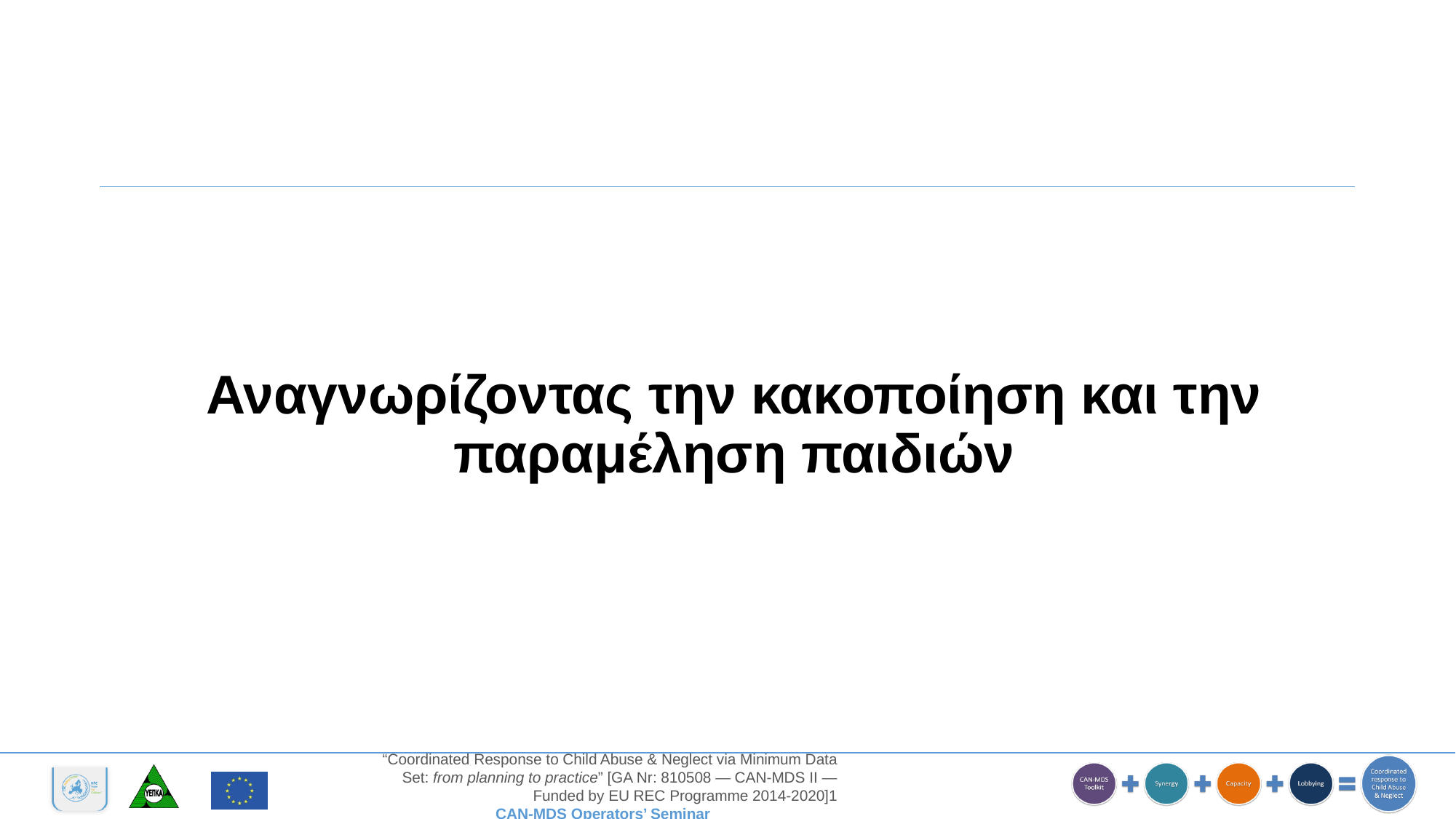

# Αναγνωρίζοντας την κακοποίηση και την παραμέληση παιδιών